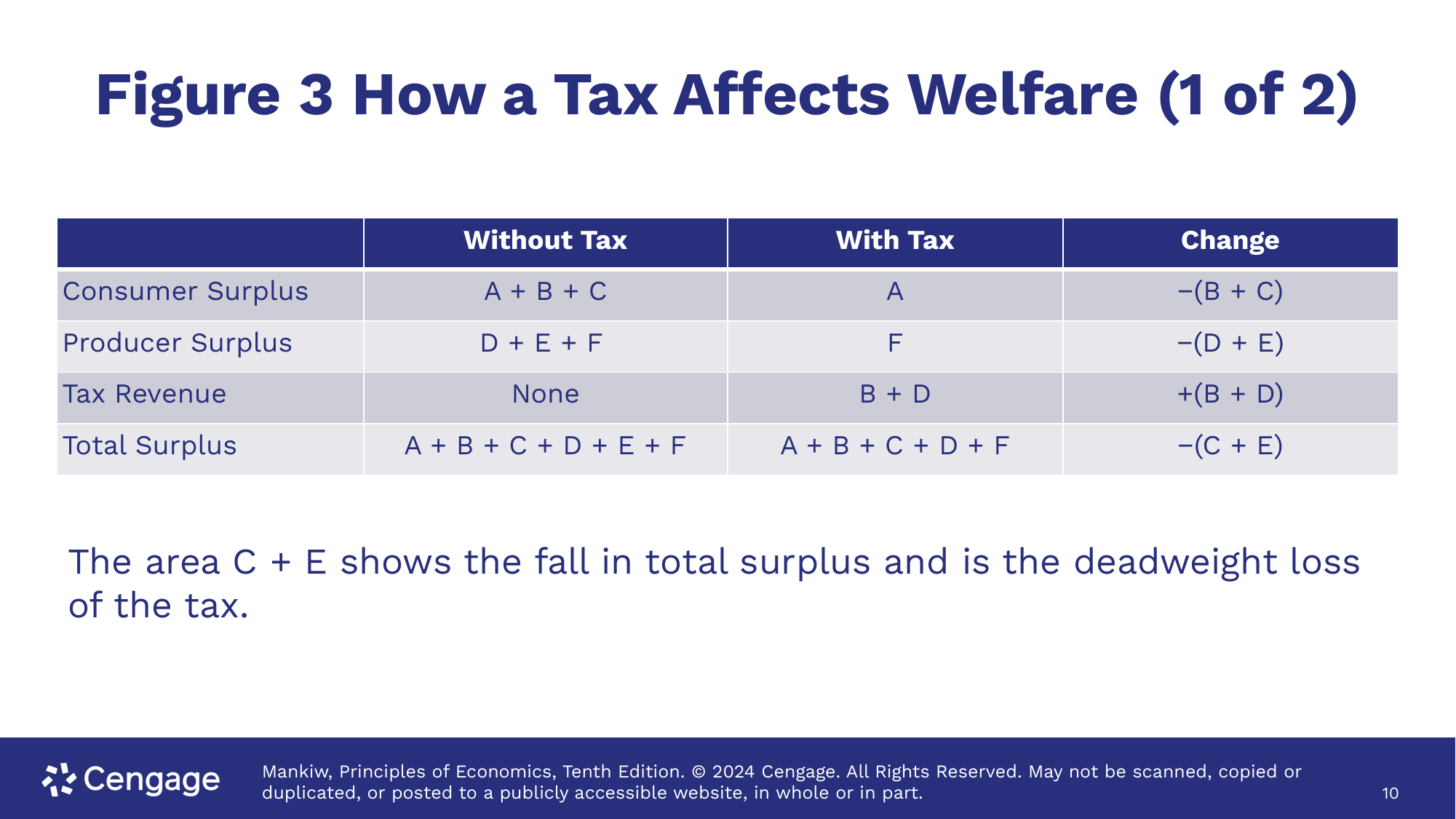

# Figure 3 How a Tax Affects Welfare (1 of 2)
|  | Without Tax | With Tax | Change |
| --- | --- | --- | --- |
| Consumer Surplus | A + B + C | A | −(B + C) |
| Producer Surplus | D + E + F | F | −(D + E) |
| Tax Revenue | None | B + D | +(B + D) |
| Total Surplus | A + B + C + D + E + F | A + B + C + D + F | −(C + E) |
The area C + E shows the fall in total surplus and is the deadweight loss of the tax.